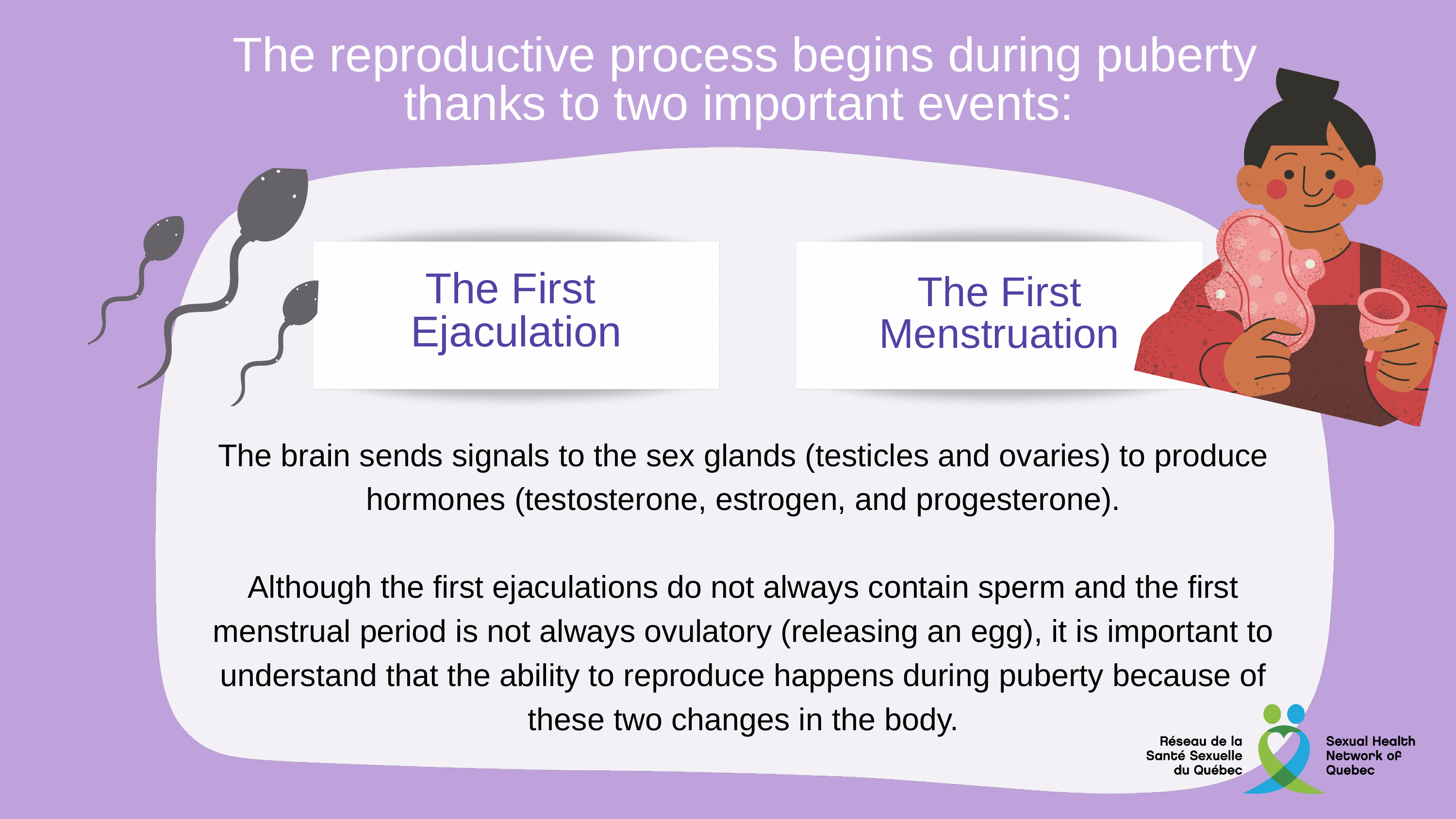

The reproductive process begins during puberty thanks to two important events:

The First
Ejaculation
The First Menstruation
The brain sends signals to the sex glands (testicles and ovaries) to produce hormones (testosterone, estrogen, and progesterone).

Although the first ejaculations do not always contain sperm and the first menstrual period is not always ovulatory (releasing an egg), it is important to understand that the ability to reproduce happens during puberty because of these two changes in the body.